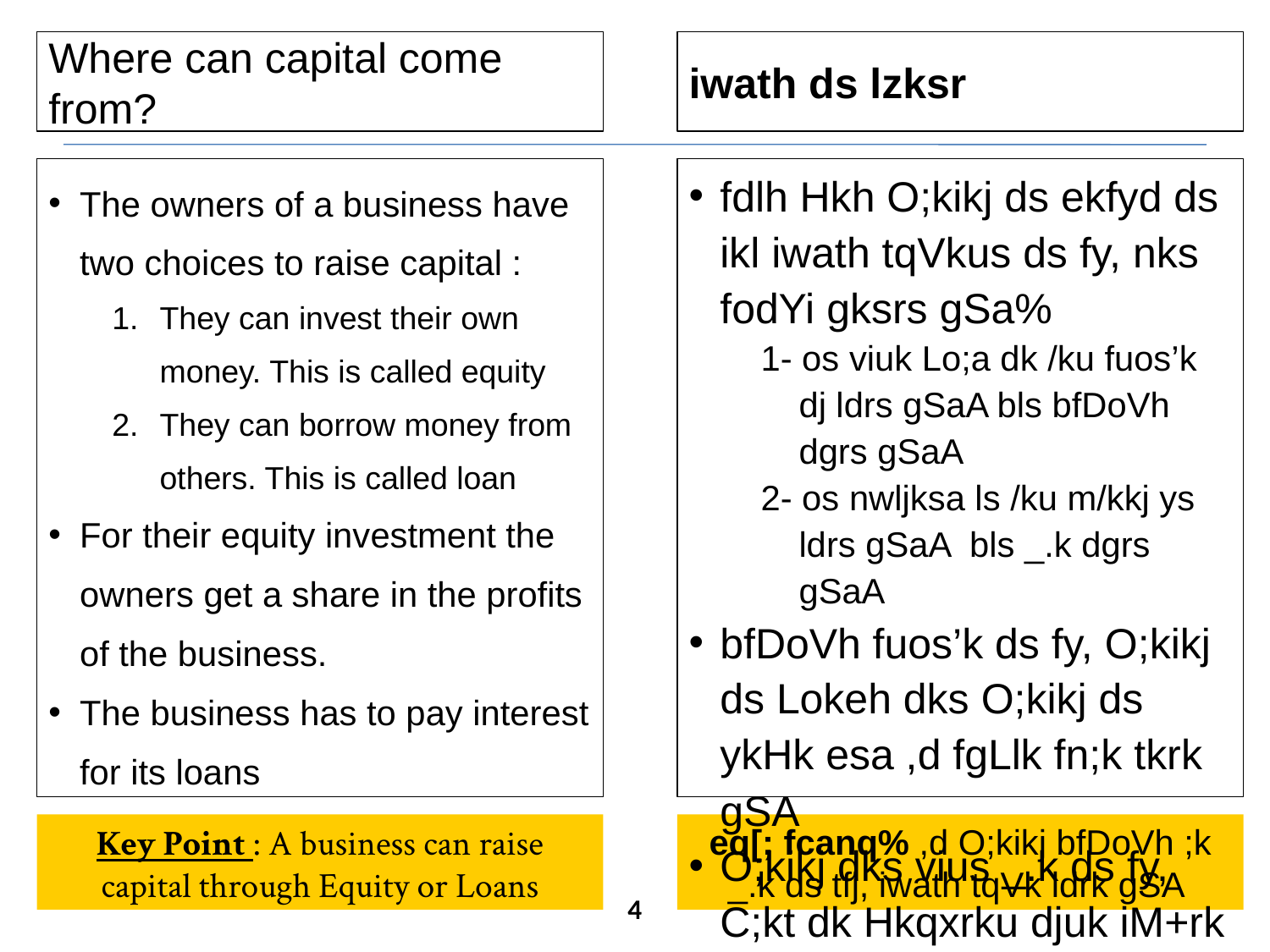

Where can capital come from?
iwath ds lzksr

The owners of a business have two choices to raise capital :
They can invest their own money. This is called equity
They can borrow money from others. This is called loan
For their equity investment the owners get a share in the profits of the business.
The business has to pay interest for its loans

fdlh Hkh O;kikj ds ekfyd ds ikl iwath tqVkus ds fy, nks fodYi gksrs gSa%
1- os viuk Lo;a dk /ku fuos’k dj ldrs gSaA bls bfDoVh dgrs gSaA
2- os nwljksa ls /ku m/kkj ys ldrs gSaA  bls _.k dgrs gSaA
bfDoVh fuos’k ds fy, O;kikj ds Lokeh dks O;kikj ds ykHk esa ,d fgLlk fn;k tkrk gSA
O;kikj dks vius _.k ds fy, C;kt dk Hkqxrku djuk iM+rk gSA
Key Point : A business can raise capital through Equity or Loans
eq[; fcanq% ,d O;kikj bfDoVh ;k _.k ds tfj, iwath tqVk ldrk gSA
4